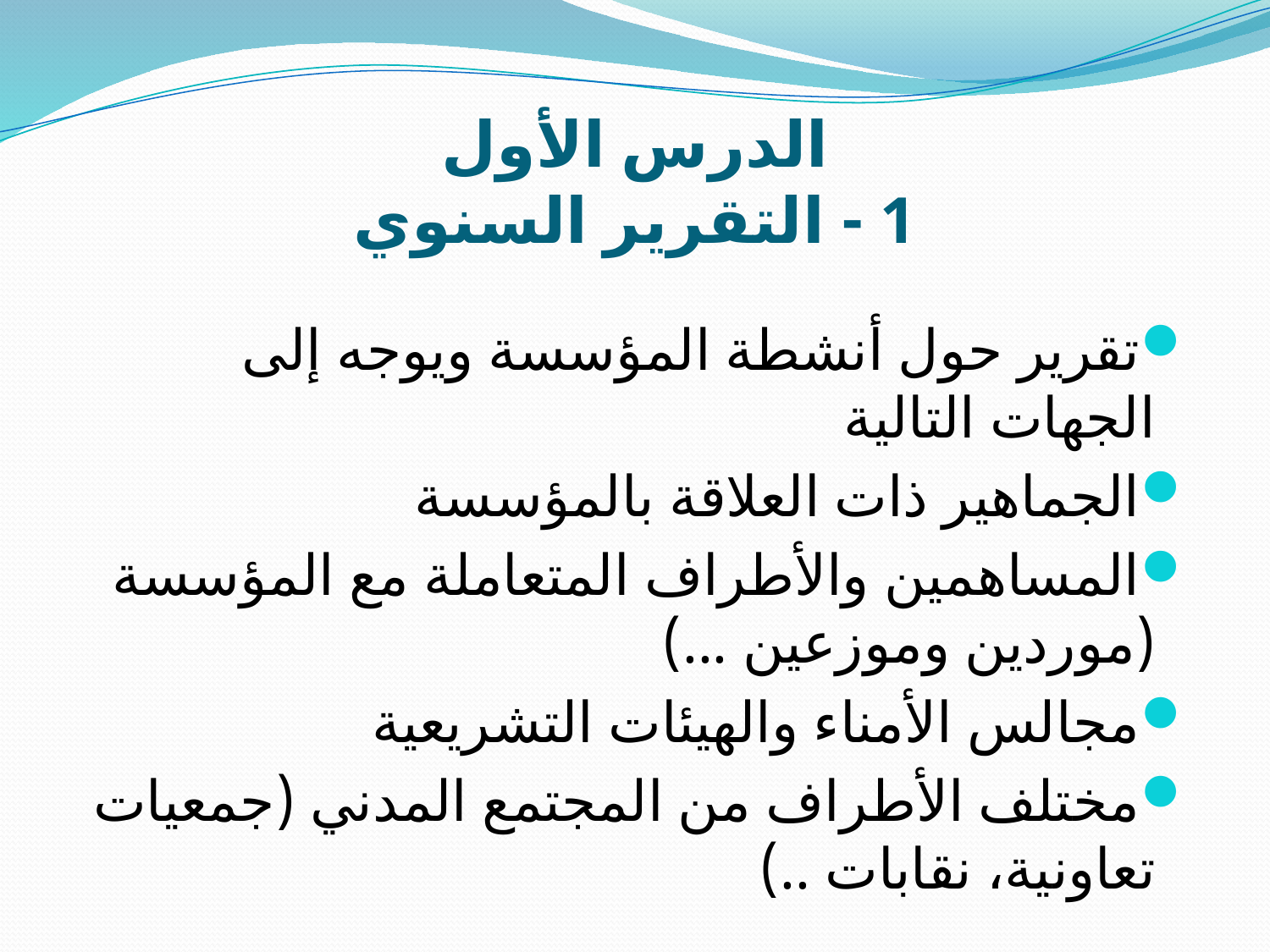

# الدرس الأول 1 - التقرير السنوي
تقرير حول أنشطة المؤسسة ويوجه إلى الجهات التالية
الجماهير ذات العلاقة بالمؤسسة
المساهمين والأطراف المتعاملة مع المؤسسة (موردين وموزعين ...)
مجالس الأمناء والهيئات التشريعية
مختلف الأطراف من المجتمع المدني (جمعيات تعاونية، نقابات ..)